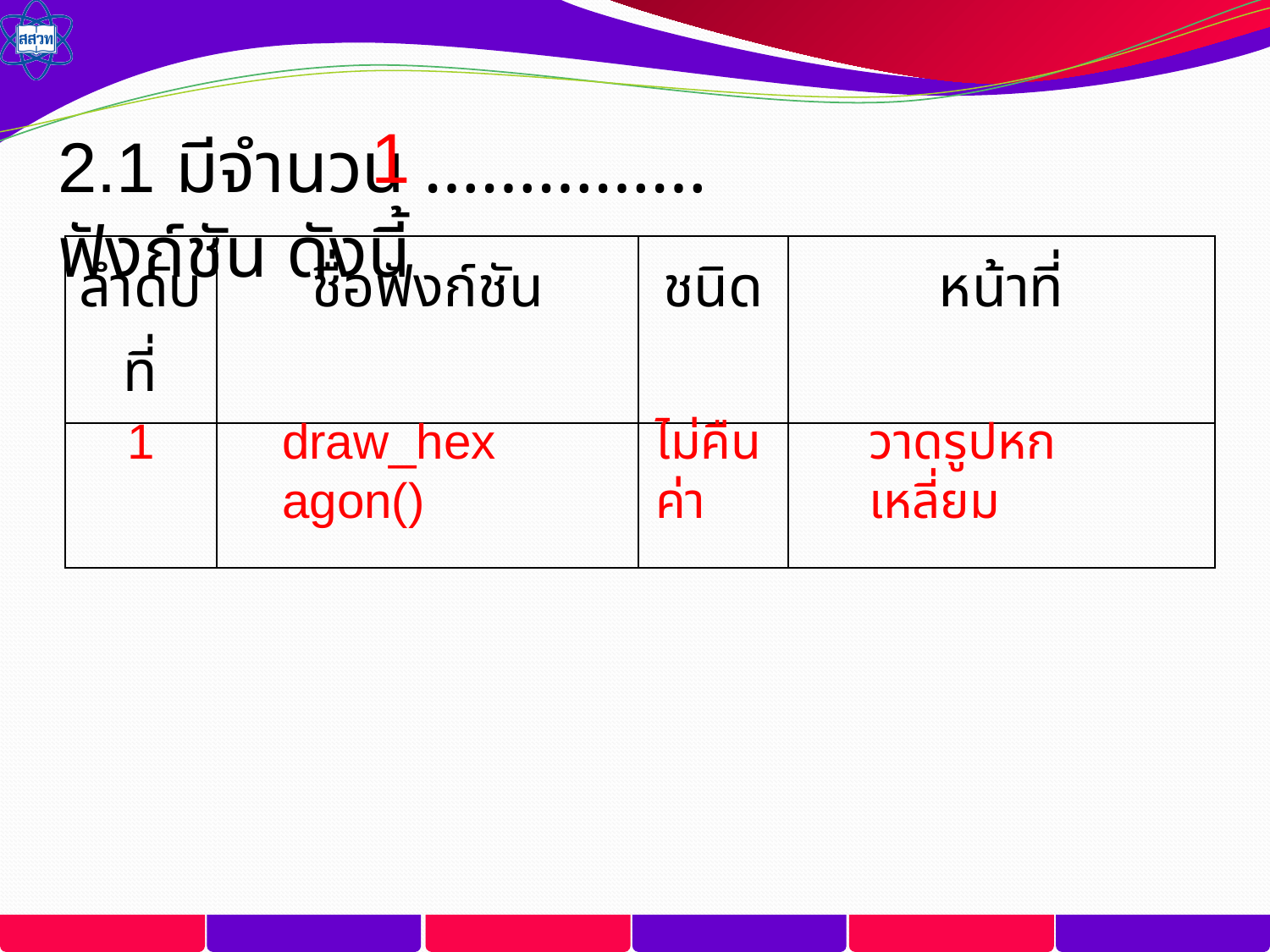

1
2.1 มีจำนวน …………… ฟังก์ชัน ดังนี้
| ลำดับที่ | ชื่อฟังก์ชัน | ชนิด | หน้าที่ |
| --- | --- | --- | --- |
|  |  |  |  |
1
draw_hexagon()
ไม่คืนค่า
วาดรูปหกเหลี่ยม